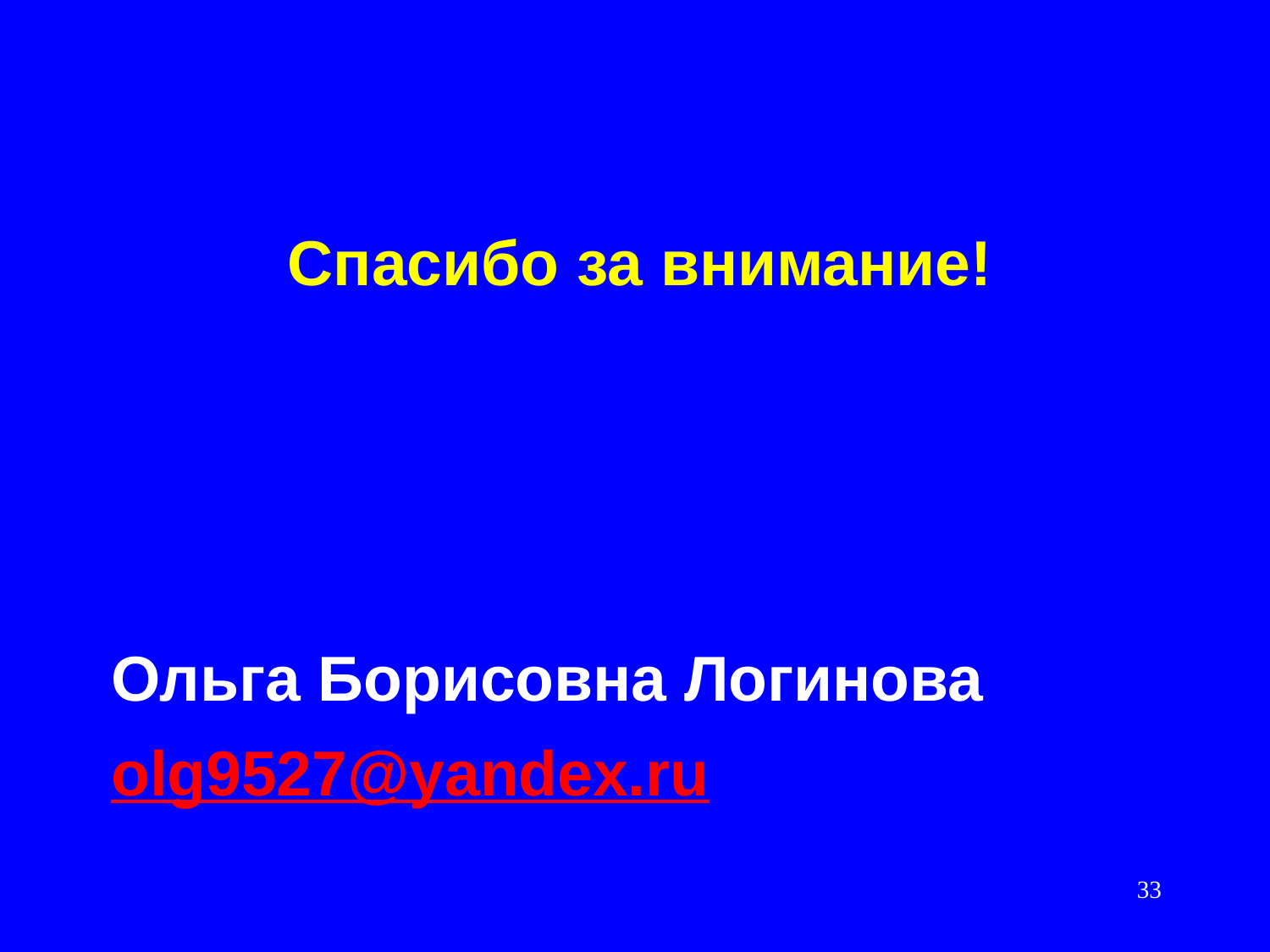

Спасибо за внимание!
Ольга Борисовна Логинова
olg9527@yandex.ru
33